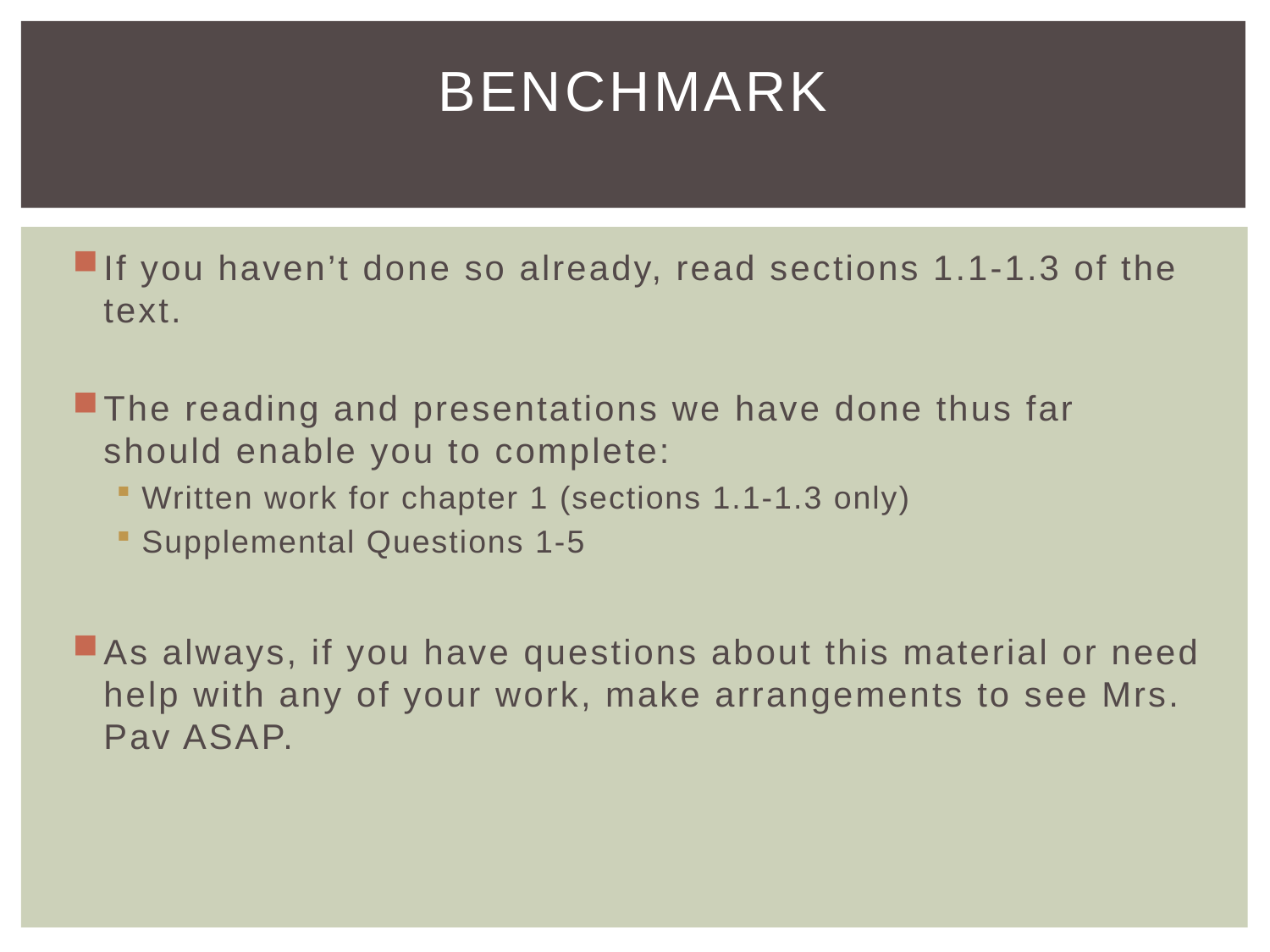

# Benchmark
If you haven’t done so already, read sections 1.1-1.3 of the text.

The reading and presentations we have done thus far should enable you to complete:
Written work for chapter 1 (sections 1.1-1.3 only)
Supplemental Questions 1-5

As always, if you have questions about this material or need help with any of your work, make arrangements to see Mrs. Pav ASAP.